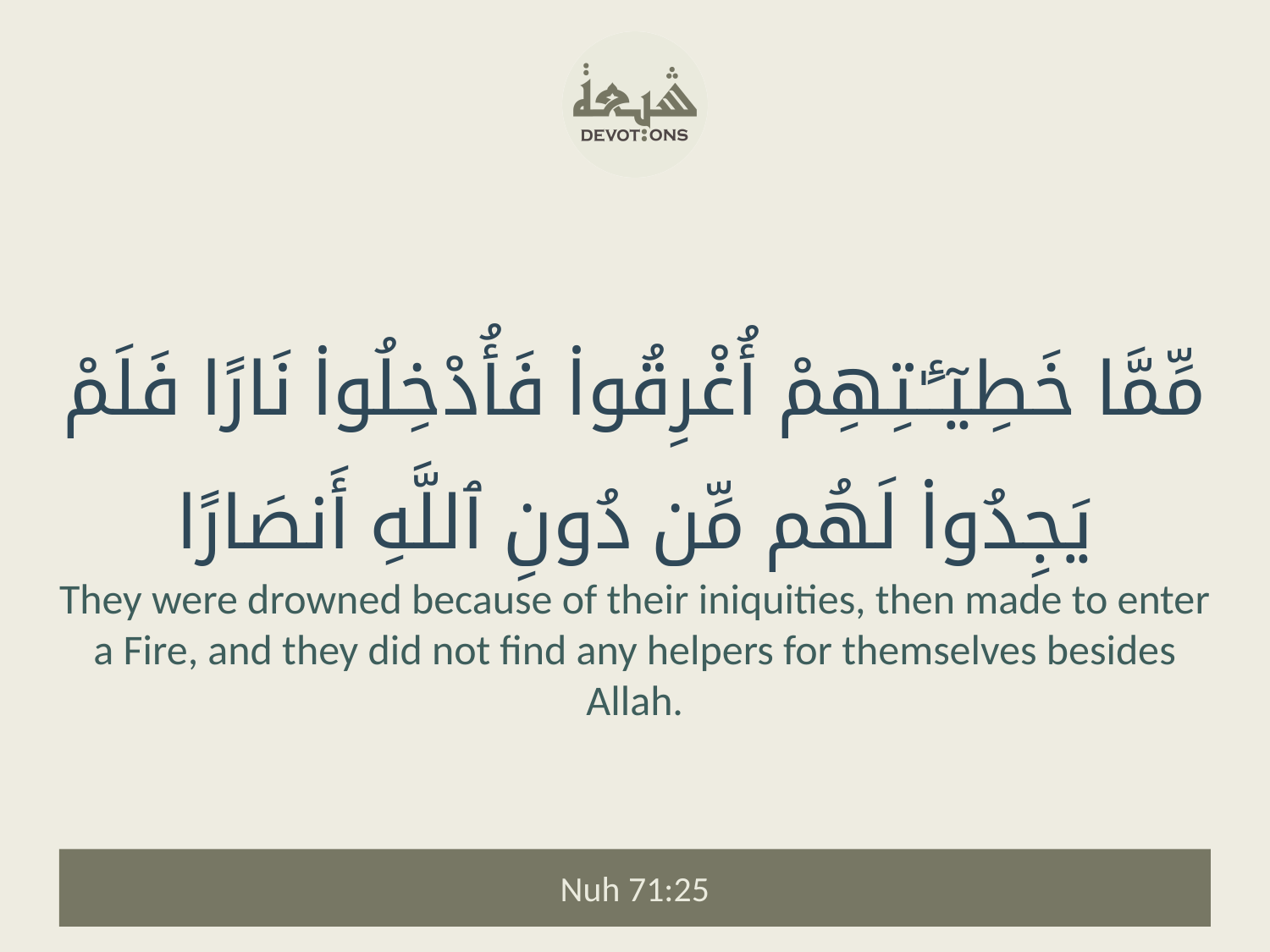

مِّمَّا خَطِيٓـَٔـٰتِهِمْ أُغْرِقُوا۟ فَأُدْخِلُوا۟ نَارًا فَلَمْ يَجِدُوا۟ لَهُم مِّن دُونِ ٱللَّهِ أَنصَارًا
They were drowned because of their iniquities, then made to enter a Fire, and they did not find any helpers for themselves besides Allah.
Nuh 71:25